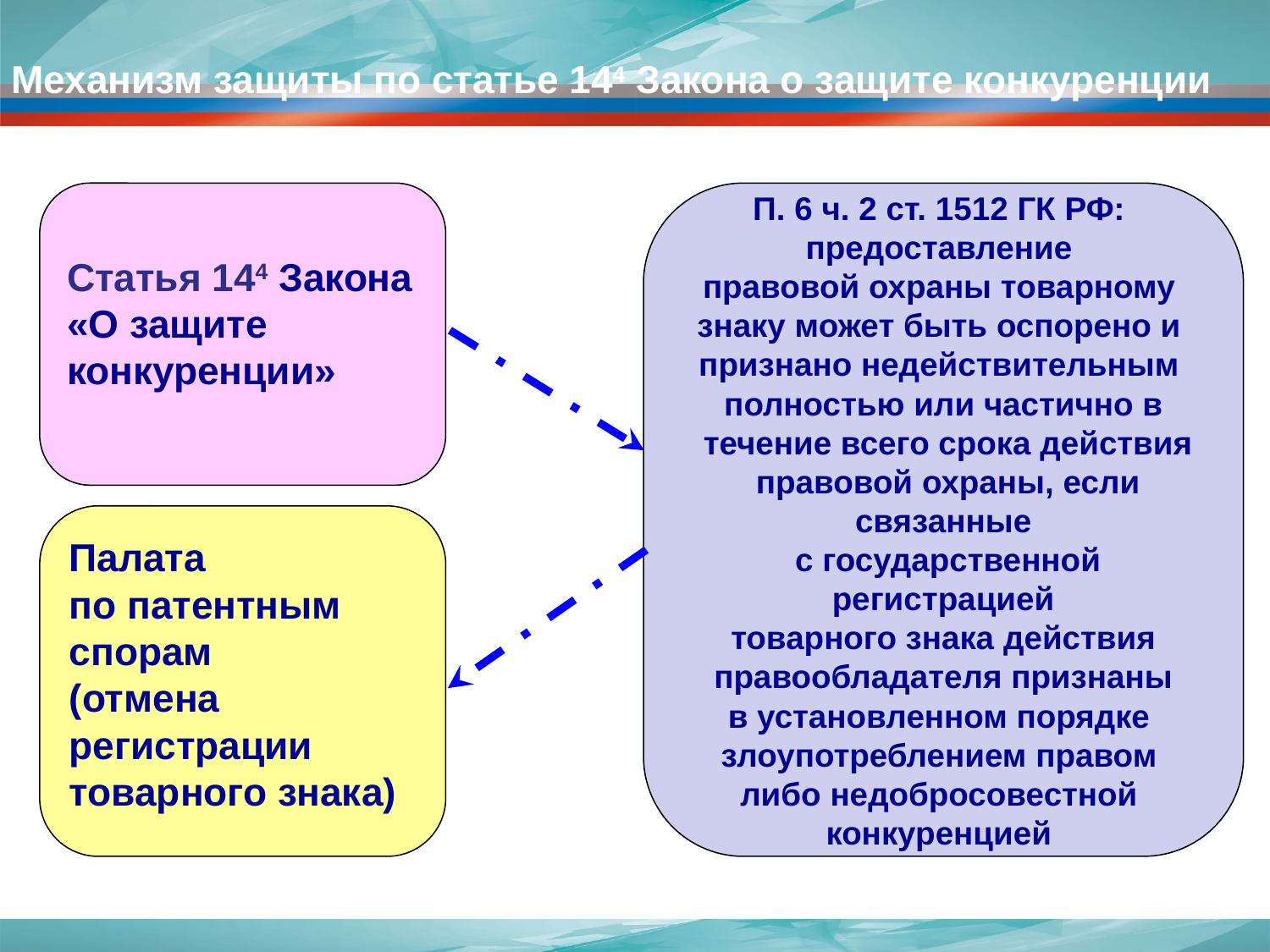

Механизм защиты по статье 144 Закона о защите конкуренции

Статья 144 Закона
«О защите конкуренции»

П. 6 ч. 2 ст. 1512 ГК РФ:
предоставление
правовой охраны товарному
знаку может быть оспорено и
признано недействительным
полностью или частично в
 течение всего срока действия
 правовой охраны, если связанные
 с государственной регистрацией
 товарного знака действия
правообладателя признаны
в установленном порядке
злоупотреблением правом
либо недобросовестной
конкуренцией

Палата
по патентным спорам
(отмена регистрации
товарного знака)

38